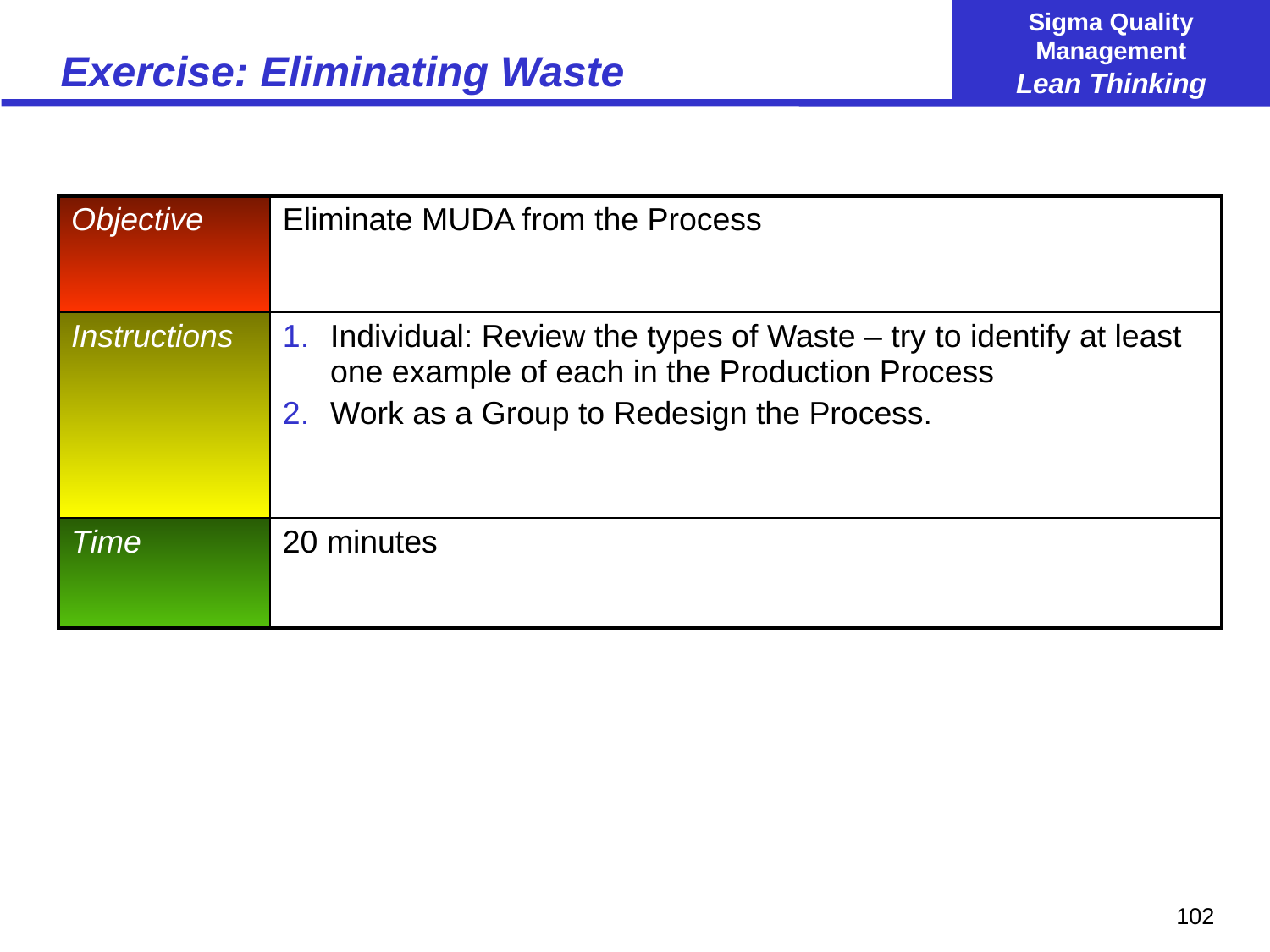

# Exercise: Eliminating Waste
| Objective | Eliminate MUDA from the Process |
| --- | --- |
| Instructions | Individual: Review the types of Waste – try to identify at least one example of each in the Production Process Work as a Group to Redesign the Process. |
| Time | 20 minutes |